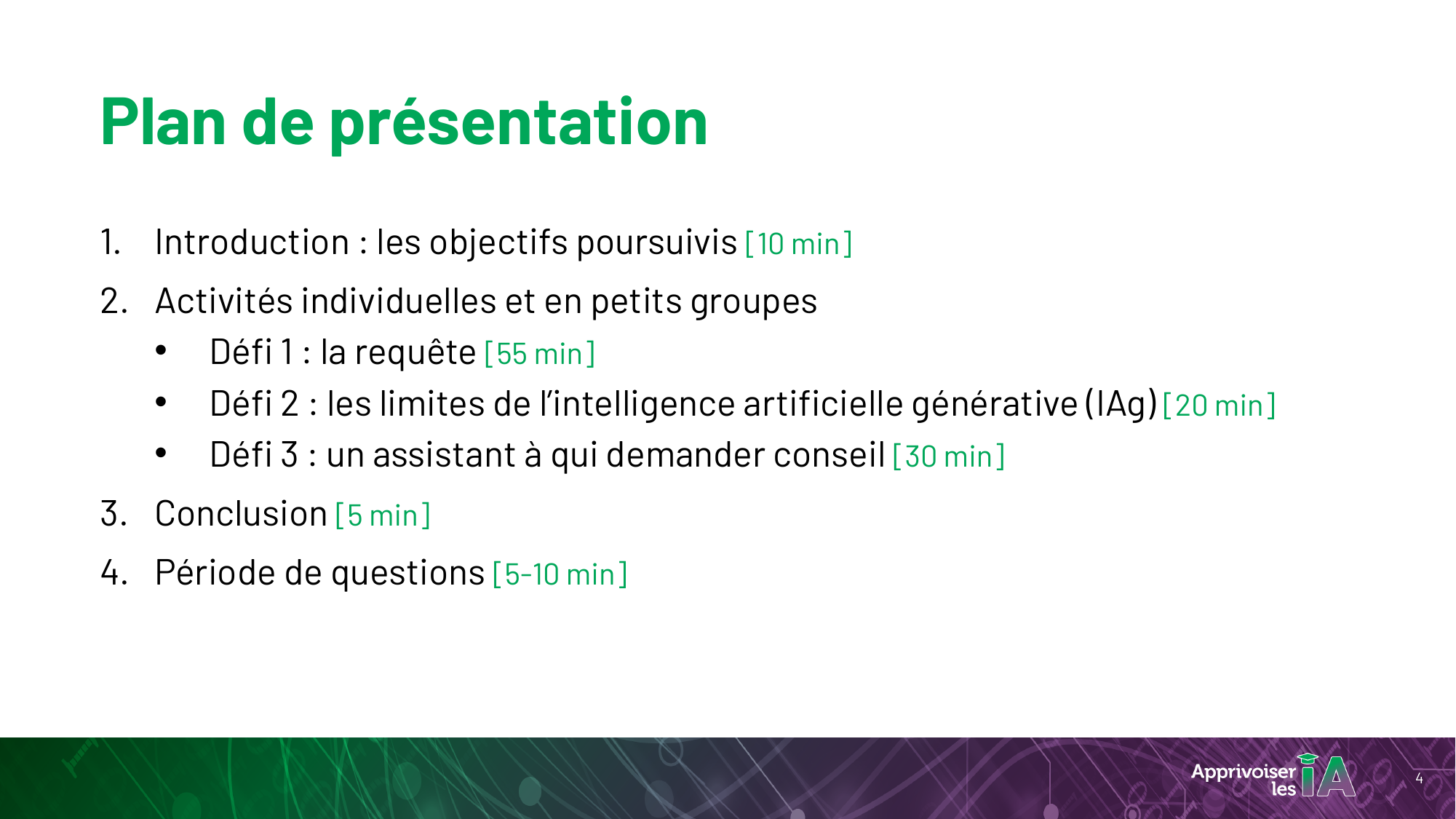

# Plan de présentation
Introduction : les objectifs poursuivis [10 min]
Activités individuelles et en petits groupes
Défi 1 : la requête [55 min]
Défi 2 : les limites de l’intelligence artificielle générative (IAg) [20 min]
Défi 3 : un assistant à qui demander conseil [30 min]
Conclusion [5 min]
Période de questions [5-10 min]

4